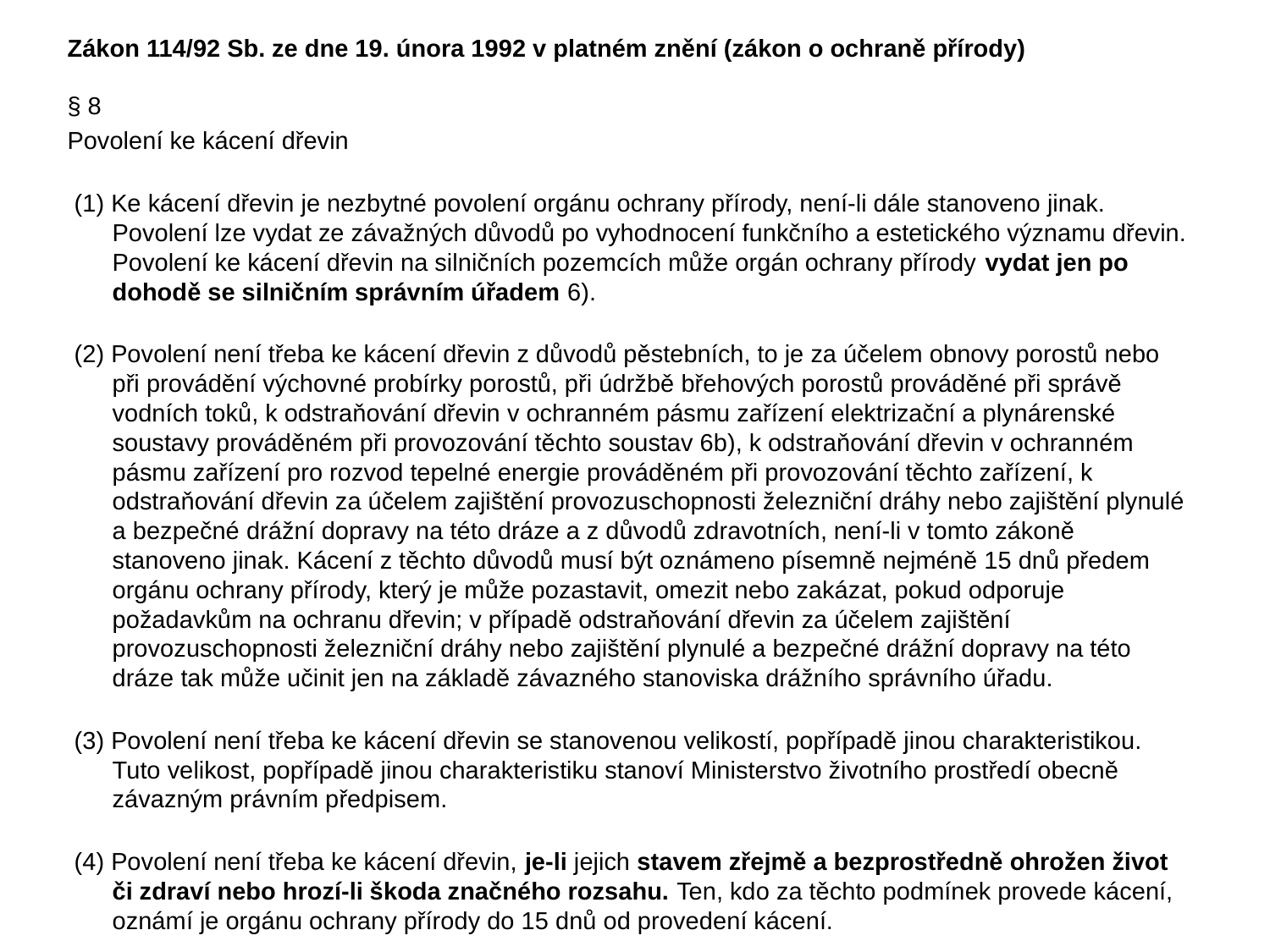

Zákon 114/92 Sb. ze dne 19. února 1992 v platném znění (zákon o ochraně přírody)

§ 8
Povolení ke kácení dřevin

 (1) Ke kácení dřevin je nezbytné povolení orgánu ochrany přírody, není-li dále stanoveno jinak. Povolení lze vydat ze závažných důvodů po vyhodnocení funkčního a estetického významu dřevin. Povolení ke kácení dřevin na silničních pozemcích může orgán ochrany přírody vydat jen po dohodě se silničním správním úřadem 6).

 (2) Povolení není třeba ke kácení dřevin z důvodů pěstebních, to je za účelem obnovy porostů nebo při provádění výchovné probírky porostů, při údržbě břehových porostů prováděné při správě vodních toků, k odstraňování dřevin v ochranném pásmu zařízení elektrizační a plynárenské soustavy prováděném při provozování těchto soustav 6b), k odstraňování dřevin v ochranném pásmu zařízení pro rozvod tepelné energie prováděném při provozování těchto zařízení, k odstraňování dřevin za účelem zajištění provozuschopnosti železniční dráhy nebo zajištění plynulé a bezpečné drážní dopravy na této dráze a z důvodů zdravotních, není-li v tomto zákoně stanoveno jinak. Kácení z těchto důvodů musí být oznámeno písemně nejméně 15 dnů předem orgánu ochrany přírody, který je může pozastavit, omezit nebo zakázat, pokud odporuje požadavkům na ochranu dřevin; v případě odstraňování dřevin za účelem zajištění provozuschopnosti železniční dráhy nebo zajištění plynulé a bezpečné drážní dopravy na této dráze tak může učinit jen na základě závazného stanoviska drážního správního úřadu.

 (3) Povolení není třeba ke kácení dřevin se stanovenou velikostí, popřípadě jinou charakteristikou. Tuto velikost, popřípadě jinou charakteristiku stanoví Ministerstvo životního prostředí obecně závazným právním předpisem.

 (4) Povolení není třeba ke kácení dřevin, je-li jejich stavem zřejmě a bezprostředně ohrožen život či zdraví nebo hrozí-li škoda značného rozsahu. Ten, kdo za těchto podmínek provede kácení, oznámí je orgánu ochrany přírody do 15 dnů od provedení kácení.